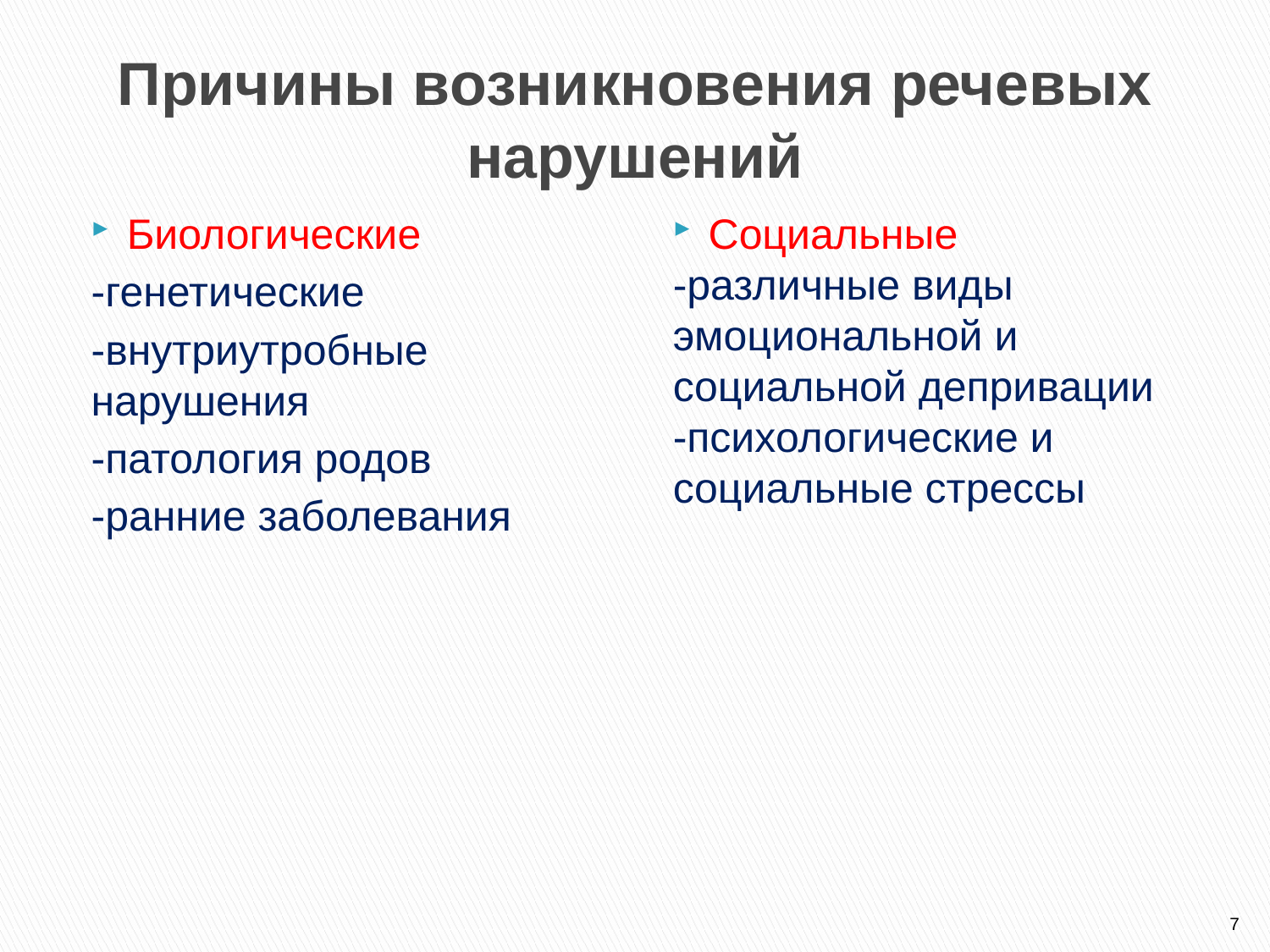

# Причины возникновения речевых нарушений
Биологические
-генетические
-внутриутробные нарушения
-патология родов
-ранние заболевания
Социальные
-различные виды эмоциональной и социальной депривации
-психологические и социальные стрессы

7